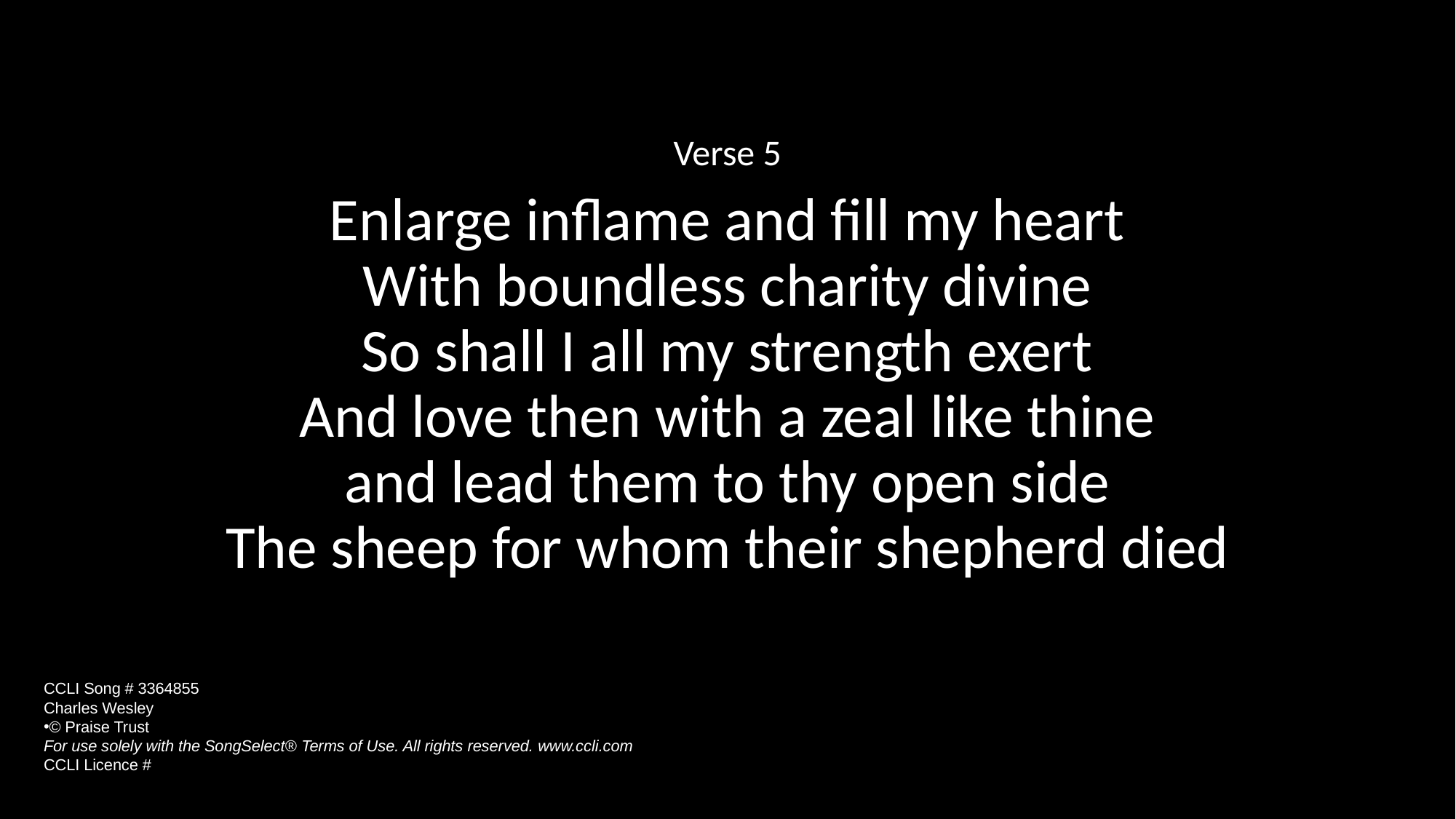

Verse 5
Enlarge inflame and fill my heart
With boundless charity divine
So shall I all my strength exert
And love then with a zeal like thine
and lead them to thy open side
The sheep for whom their shepherd died
CCLI Song # 3364855
Charles Wesley
© Praise Trust
For use solely with the SongSelect® Terms of Use. All rights reserved. www.ccli.com
CCLI Licence #